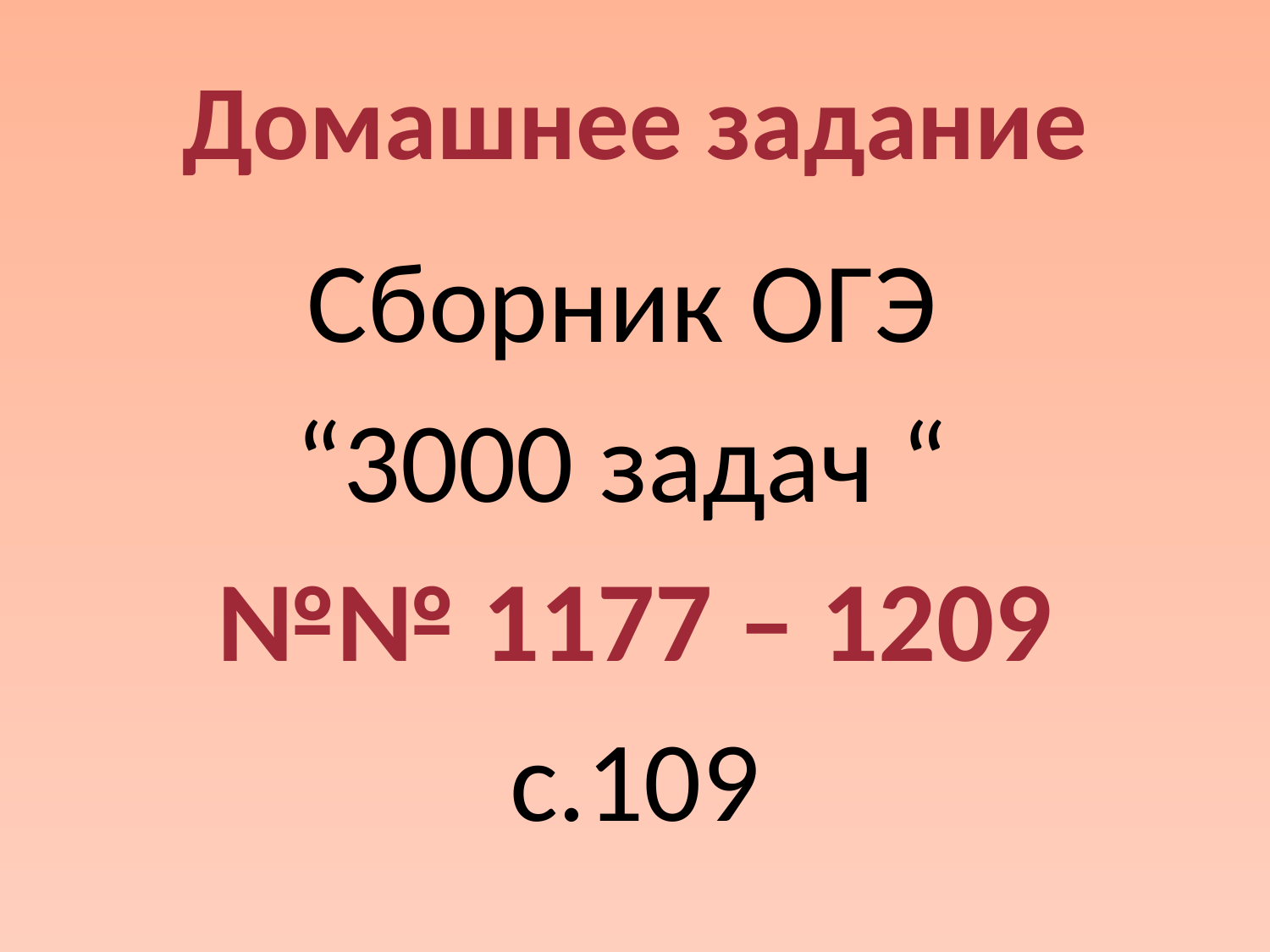

# Домашнее задание
Сборник ОГЭ
“3000 задач “
№№ 1177 – 1209
с.109